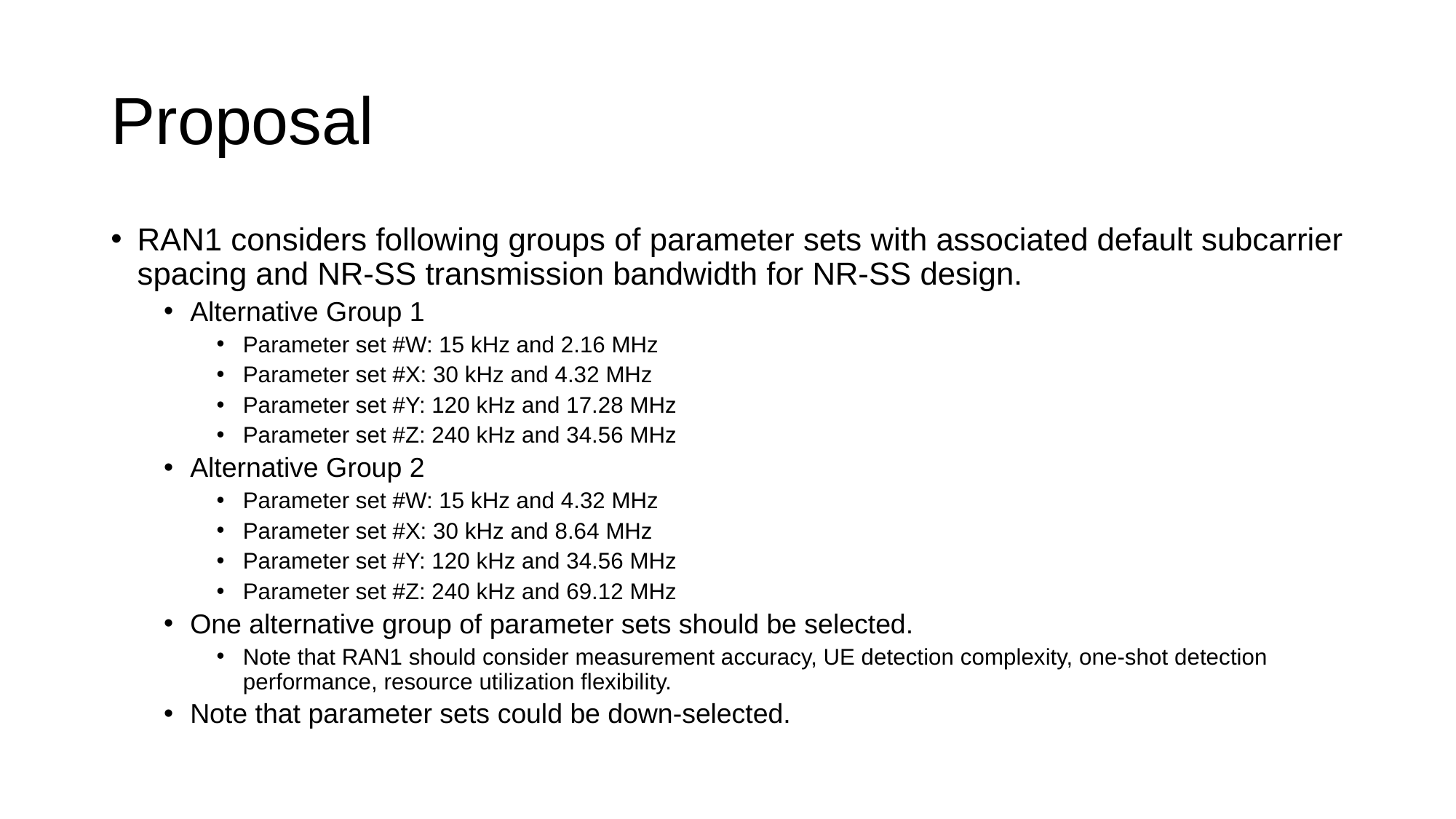

# Proposal
RAN1 considers following groups of parameter sets with associated default subcarrier spacing and NR-SS transmission bandwidth for NR-SS design.
Alternative Group 1
Parameter set #W: 15 kHz and 2.16 MHz
Parameter set #X: 30 kHz and 4.32 MHz
Parameter set #Y: 120 kHz and 17.28 MHz
Parameter set #Z: 240 kHz and 34.56 MHz
Alternative Group 2
Parameter set #W: 15 kHz and 4.32 MHz
Parameter set #X: 30 kHz and 8.64 MHz
Parameter set #Y: 120 kHz and 34.56 MHz
Parameter set #Z: 240 kHz and 69.12 MHz
One alternative group of parameter sets should be selected.
Note that RAN1 should consider measurement accuracy, UE detection complexity, one-shot detection performance, resource utilization flexibility.
Note that parameter sets could be down-selected.